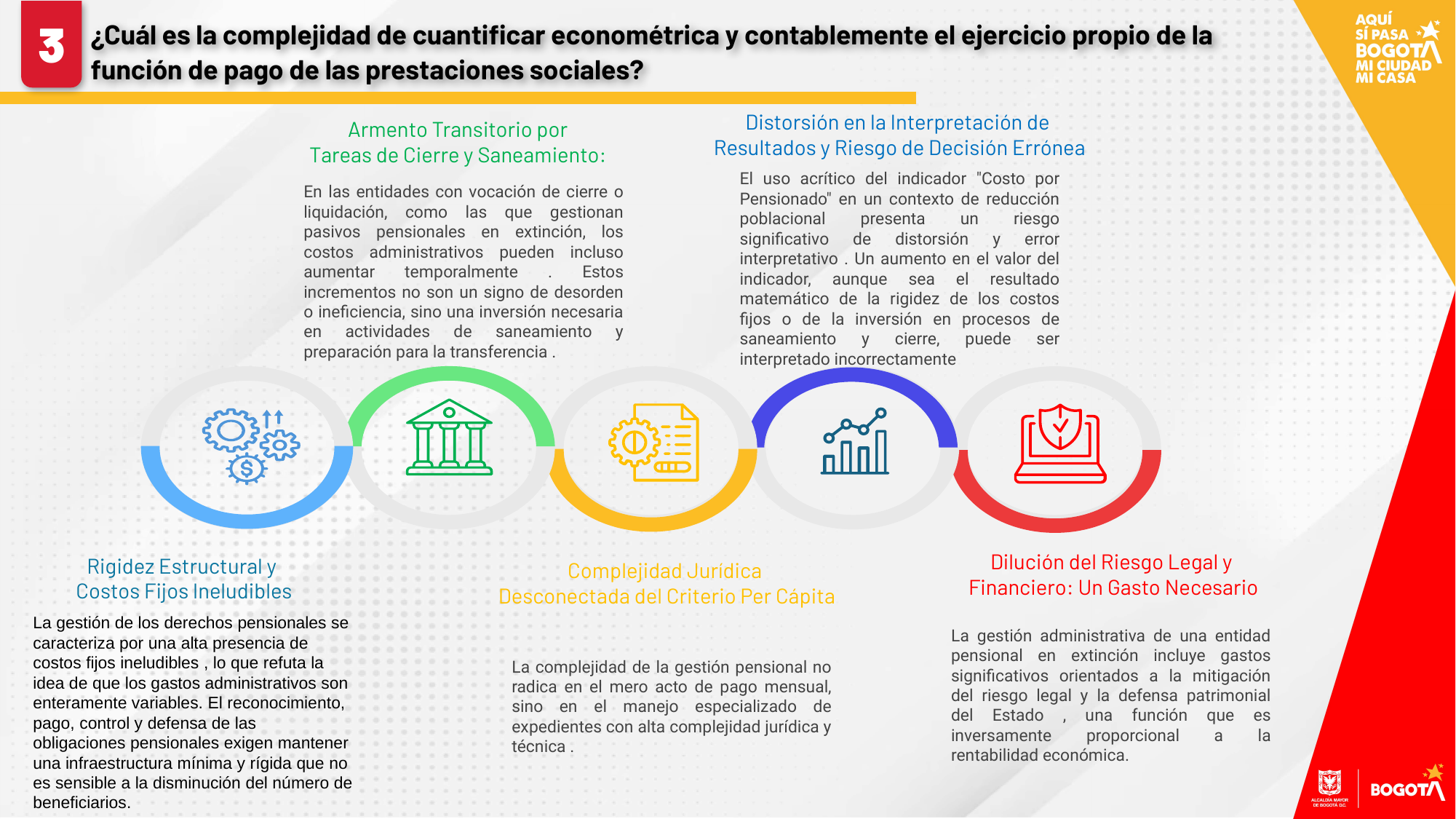

3
¿Cuál es la complejidad de cuantificar econométrica y contablemente el ejercicio propio de la función de pago de las prestaciones sociales?

Distorsión en la Interpretación de
Resultados y Riesgo de Decisión Errónea
Armento Transitorio por
 Tareas de Cierre y Saneamiento:
El uso acrítico del indicador "Costo por Pensionado" en un contexto de reducción poblacional presenta un riesgo significativo de distorsión y error interpretativo . Un aumento en el valor del indicador, aunque sea el resultado matemático de la rigidez de los costos fijos o de la inversión en procesos de saneamiento y cierre, puede ser interpretado incorrectamente
En las entidades con vocación de cierre o liquidación, como las que gestionan pasivos pensionales en extinción, los costos administrativos pueden incluso aumentar temporalmente . Estos incrementos no son un signo de desorden o ineficiencia, sino una inversión necesaria en actividades de saneamiento y preparación para la transferencia .

Dilución del Riesgo Legal y
Financiero: Un Gasto Necesario
Rigidez Estructural y
Costos Fijos Ineludibles
Complejidad Jurídica
Desconectada del Criterio Per Cápita
La gestión de los derechos pensionales se caracteriza por una alta presencia de costos fijos ineludibles , lo que refuta la idea de que los gastos administrativos son enteramente variables. El reconocimiento, pago, control y defensa de las obligaciones pensionales exigen mantener una infraestructura mínima y rígida que no es sensible a la disminución del número de beneficiarios.

La gestión administrativa de una entidad pensional en extinción incluye gastos significativos orientados a la mitigación del riesgo legal y la defensa patrimonial del Estado , una función que es inversamente proporcional a la rentabilidad económica.
La complejidad de la gestión pensional no radica en el mero acto de pago mensual, sino en el manejo especializado de expedientes con alta complejidad jurídica y técnica .